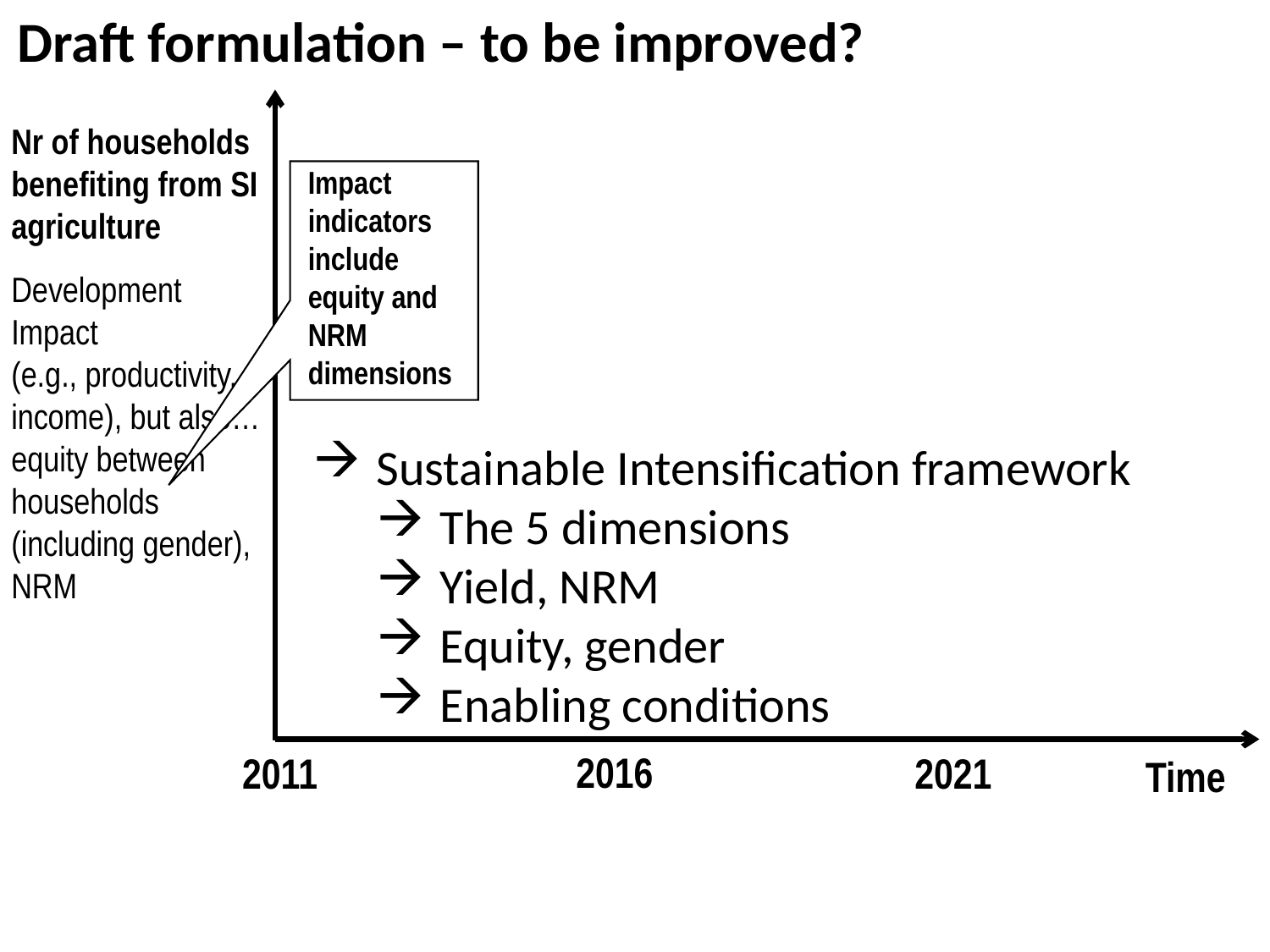

Draft formulation – to be improved?
Nr of households  benefiting from SI agriculture

Development
Impact
(e.g., productivity, income), but also…
equity between households (including gender), NRM

Impact indicators include equity and NRM dimensions

Sustainable Intensification framework
The 5 dimensions
Yield, NRM
Equity, gender
Enabling conditions
2016
2011
2021
Time